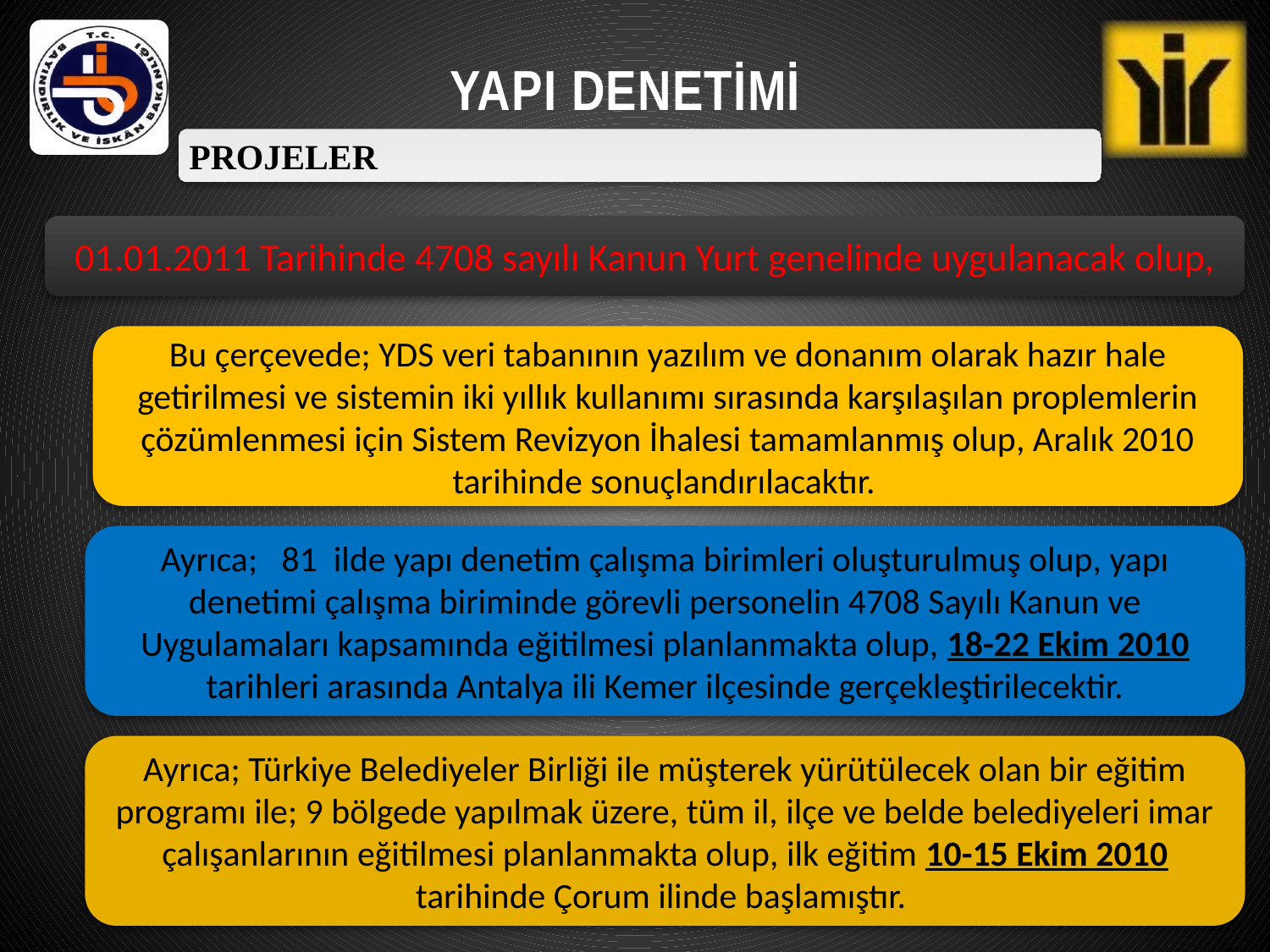

PROJELER
01.01.2011 Tarihinde 4708 sayılı Kanun Yurt genelinde uygulanacak olup,
Bu çerçevede; YDS veri tabanının yazılım ve donanım olarak hazır hale getirilmesi ve sistemin iki yıllık kullanımı sırasında karşılaşılan proplemlerin çözümlenmesi için Sistem Revizyon İhalesi tamamlanmış olup, Aralık 2010 tarihinde sonuçlandırılacaktır.
Ayrıca;   81  ilde yapı denetim çalışma birimleri oluşturulmuş olup, yapı denetimi çalışma biriminde görevli personelin 4708 Sayılı Kanun ve Uygulamaları kapsamında eğitilmesi planlanmakta olup, 18-22 Ekim 2010 tarihleri arasında Antalya ili Kemer ilçesinde gerçekleştirilecektir.
Ayrıca; Türkiye Belediyeler Birliği ile müşterek yürütülecek olan bir eğitim programı ile; 9 bölgede yapılmak üzere, tüm il, ilçe ve belde belediyeleri imar çalışanlarının eğitilmesi planlanmakta olup, ilk eğitim 10-15 Ekim 2010 tarihinde Çorum ilinde başlamıştır.
32